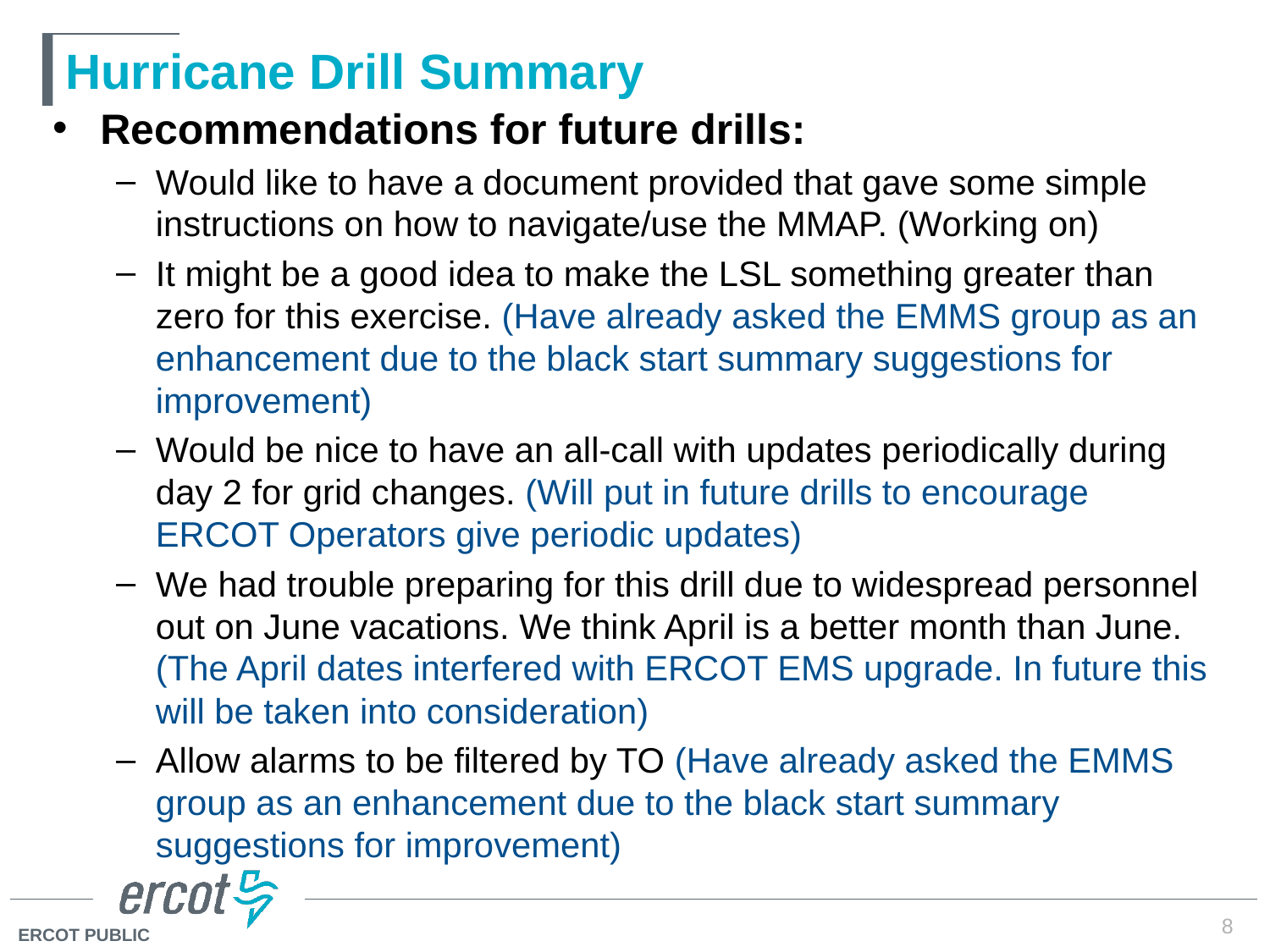

# Hurricane Drill Summary
Recommendations for future drills:
Would like to have a document provided that gave some simple instructions on how to navigate/use the MMAP. (Working on)
It might be a good idea to make the LSL something greater than zero for this exercise. (Have already asked the EMMS group as an enhancement due to the black start summary suggestions for improvement)
Would be nice to have an all-call with updates periodically during day 2 for grid changes. (Will put in future drills to encourage ERCOT Operators give periodic updates)
We had trouble preparing for this drill due to widespread personnel out on June vacations. We think April is a better month than June. (The April dates interfered with ERCOT EMS upgrade. In future this will be taken into consideration)
Allow alarms to be filtered by TO (Have already asked the EMMS group as an enhancement due to the black start summary suggestions for improvement)

8